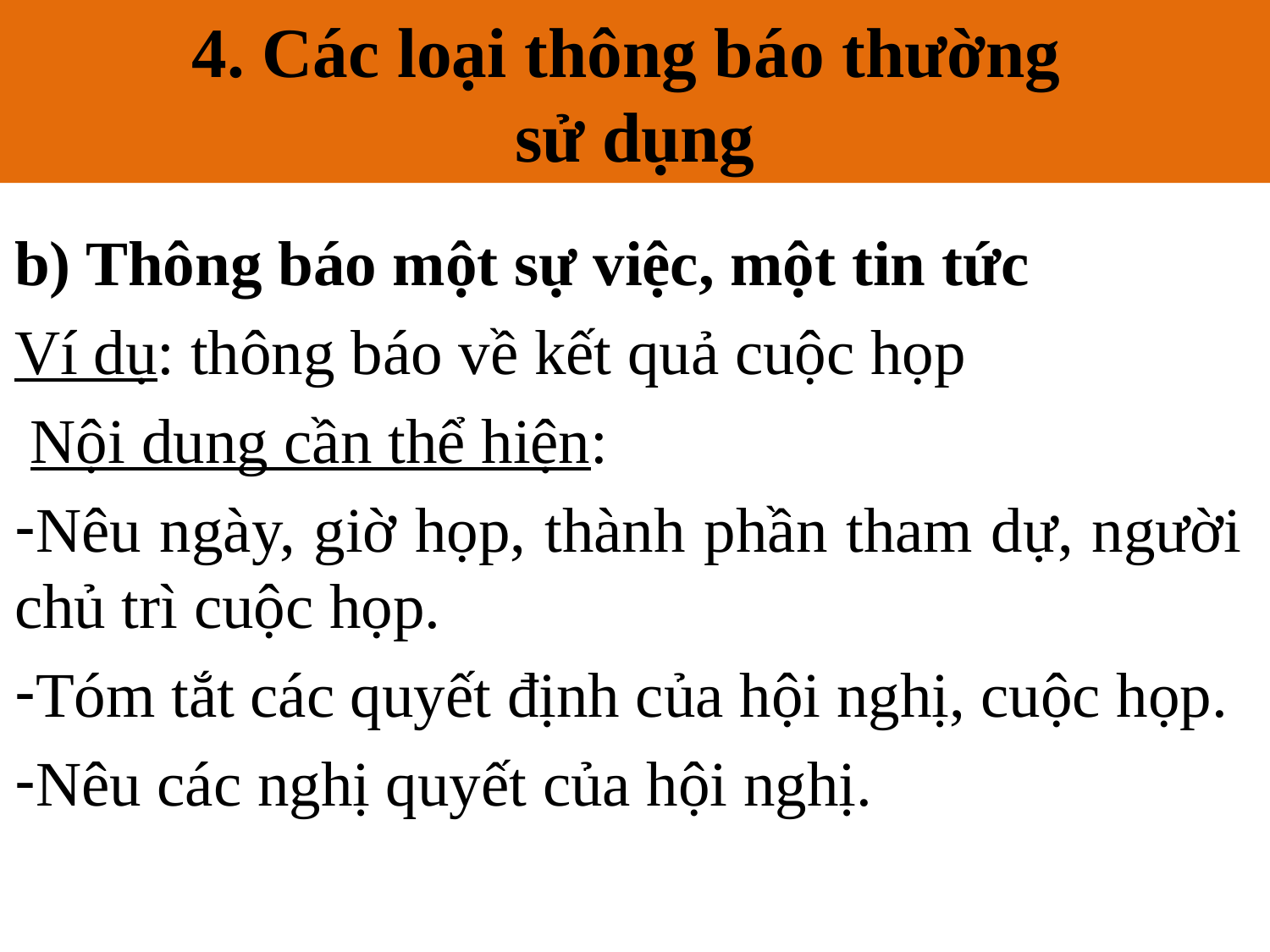

4. Các loại thông báo thường
sử dụng
# 4. Các loại thông báo thường sử dụng
b) Thông báo một sự việc, một tin tức
Ví dụ: thông báo về kết quả cuộc họp
 Nội dung cần thể hiện:
Nêu ngày, giờ họp, thành phần tham dự, người chủ trì cuộc họp.
Tóm tắt các quyết định của hội nghị, cuộc họp.
Nêu các nghị quyết của hội nghị.